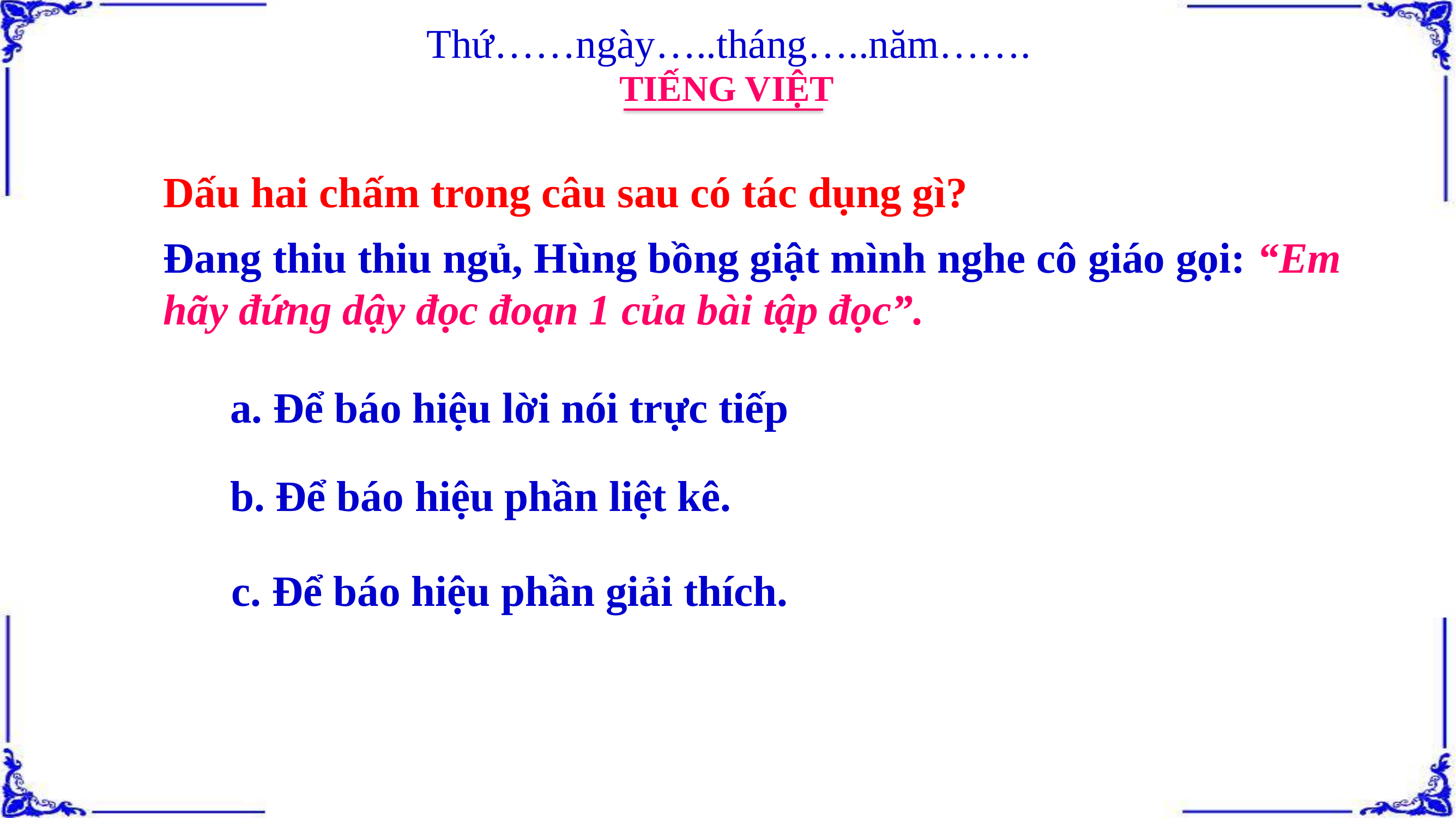

Thứ……ngày…..tháng…..năm…….
TIẾNG VIỆT
Dấu hai chấm trong câu sau có tác dụng gì?
Đang thiu thiu ngủ, Hùng bồng giật mình nghe cô giáo gọi: “Em hãy đứng dậy đọc đoạn 1 của bài tập đọc”.
a. Để báo hiệu lời nói trực tiếp
b. Để báo hiệu phần liệt kê.
c. Để báo hiệu phần giải thích.